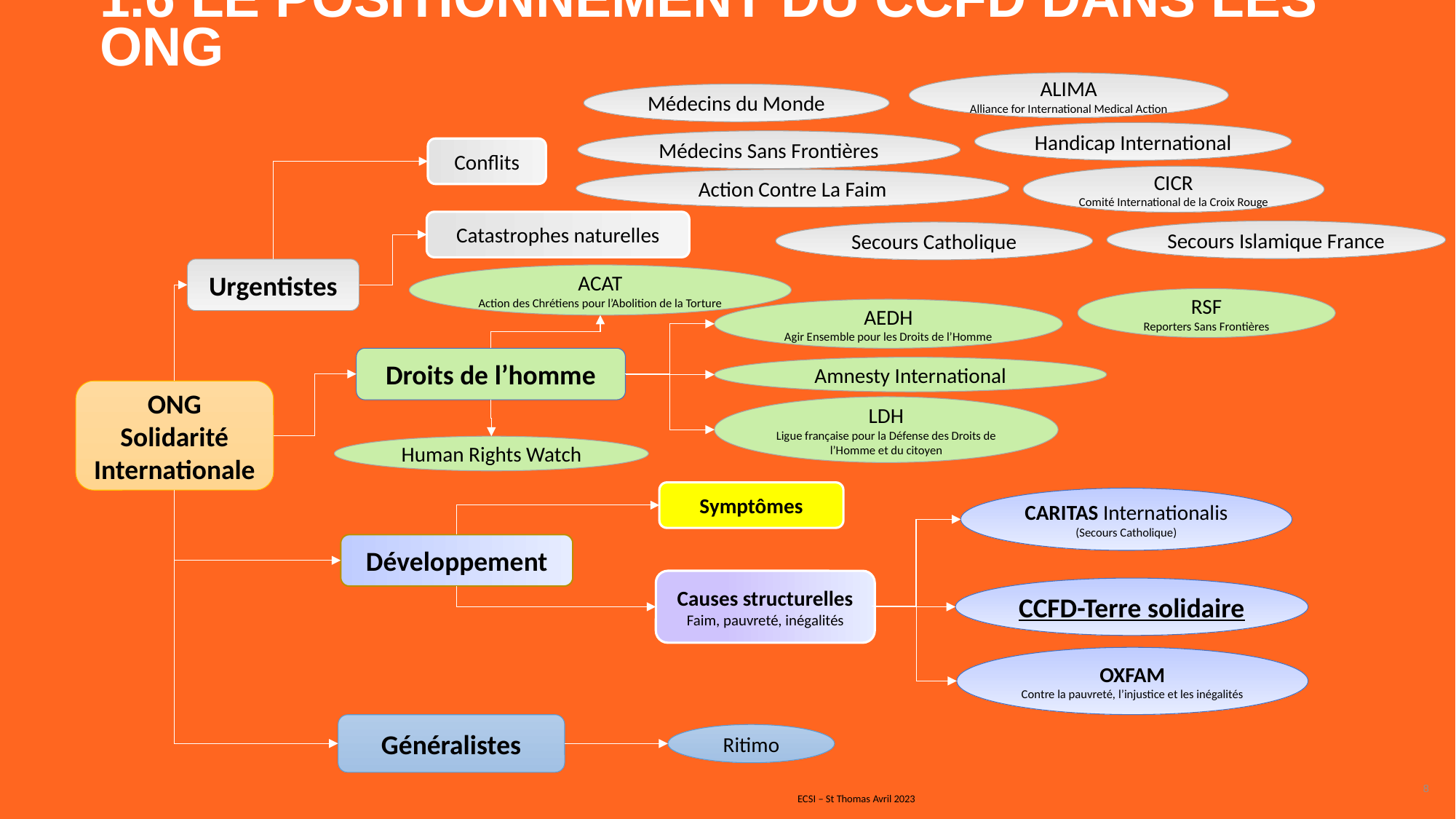

1.6 LE POSITIONNEMENT DU CCFD DANS LES ONG
ALIMA
Alliance for International Medical Action
Médecins du Monde
Médecins Sans Frontières
Conflits
Action Contre La Faim
Catastrophes naturelles
Urgentistes
ACAT
Action des Chrétiens pour l’Abolition de la Torture
AEDH
Agir Ensemble pour les Droits de l’Homme
Droits de l’homme
Amnesty International
ONG
Solidarité Internationale
LDH
Ligue française pour la Défense des Droits de l’Homme et du citoyen
Human Rights Watch
Symptômes
CARITAS Internationalis
(Secours Catholique)
Développement
Causes structurelles
Faim, pauvreté, inégalités
CCFD-Terre solidaire
OXFAM
Contre la pauvreté, l’injustice et les inégalités
Généralistes
Ritimo
Handicap International
CICR
Comité International de la Croix Rouge
Secours Islamique France
Secours Catholique
RSF
Reporters Sans Frontières
8
ECSI – St Thomas Avril 2023